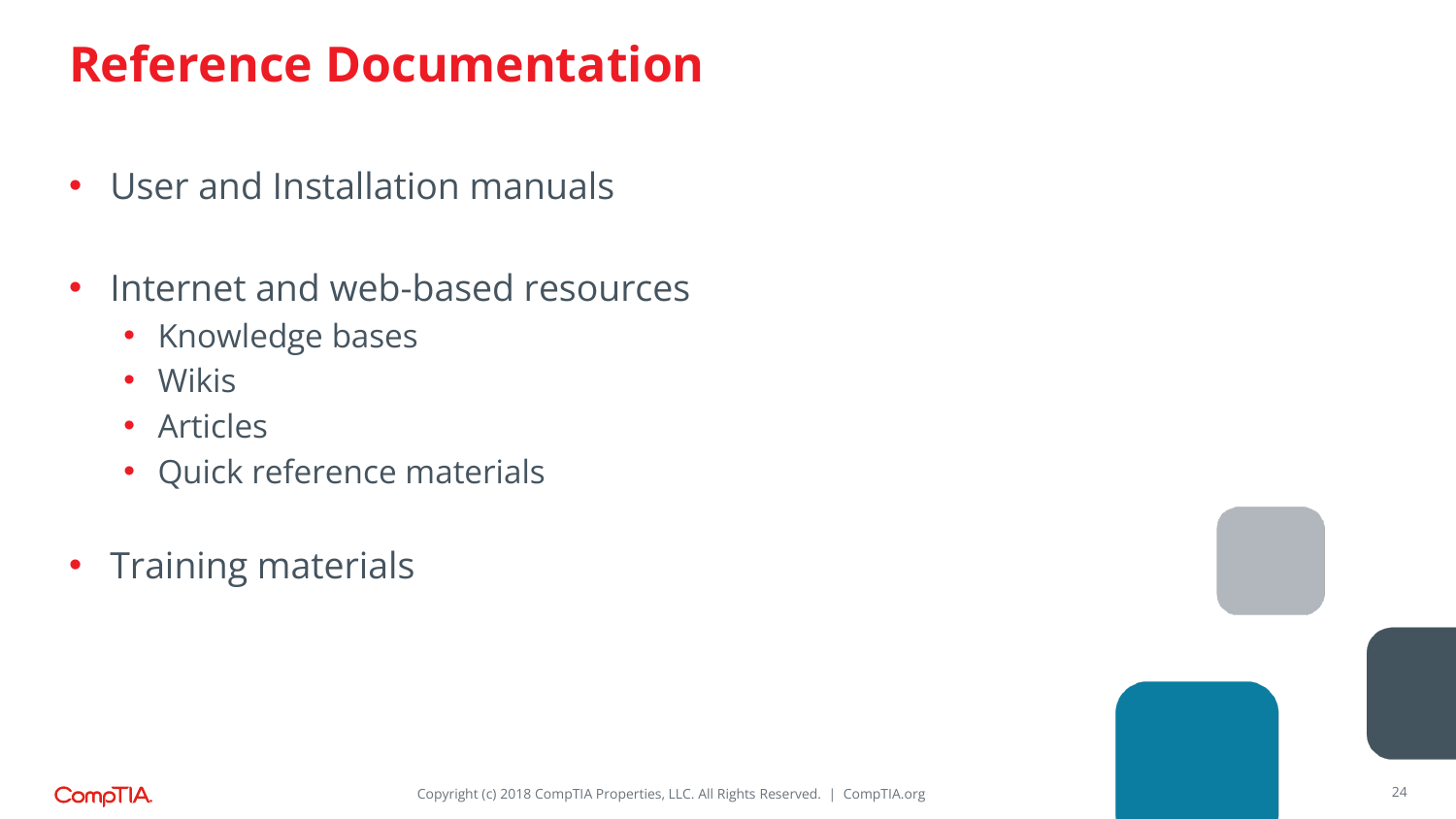

# Reference Documentation
User and Installation manuals

Internet and web-based resources
Knowledge bases
Wikis
Articles
Quick reference materials

Training materials
24